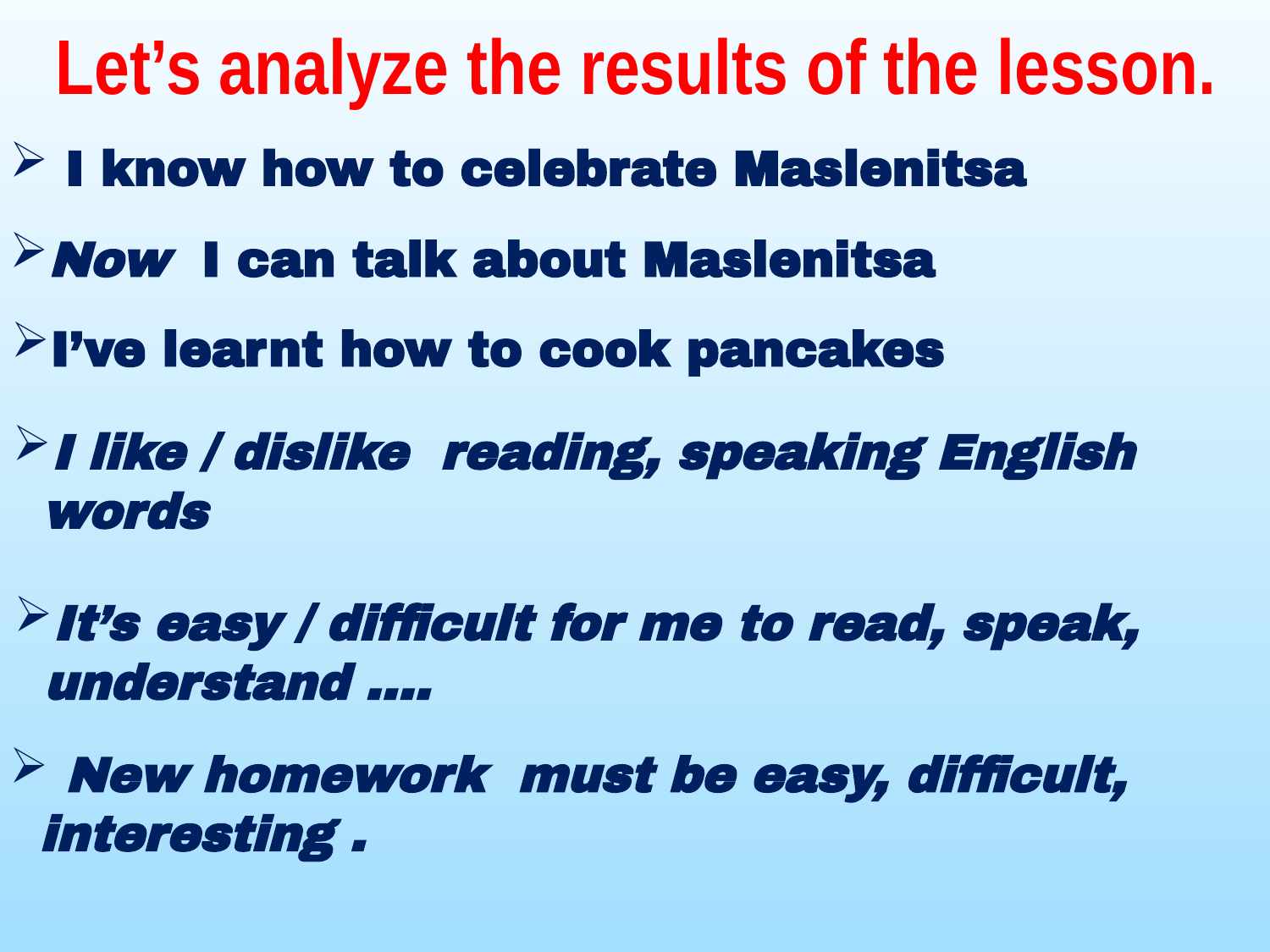

Let’s analyze the results of the lesson.
 I know how to celebrate Maslenitsa
Now  I can talk about Maslenitsa
I’ve learnt how to cook pancakes
I like / dislike  reading, speaking English words
It’s easy / difficult for me to read, speak, understand ….
 New homework  must be easy, difficult, interesting .